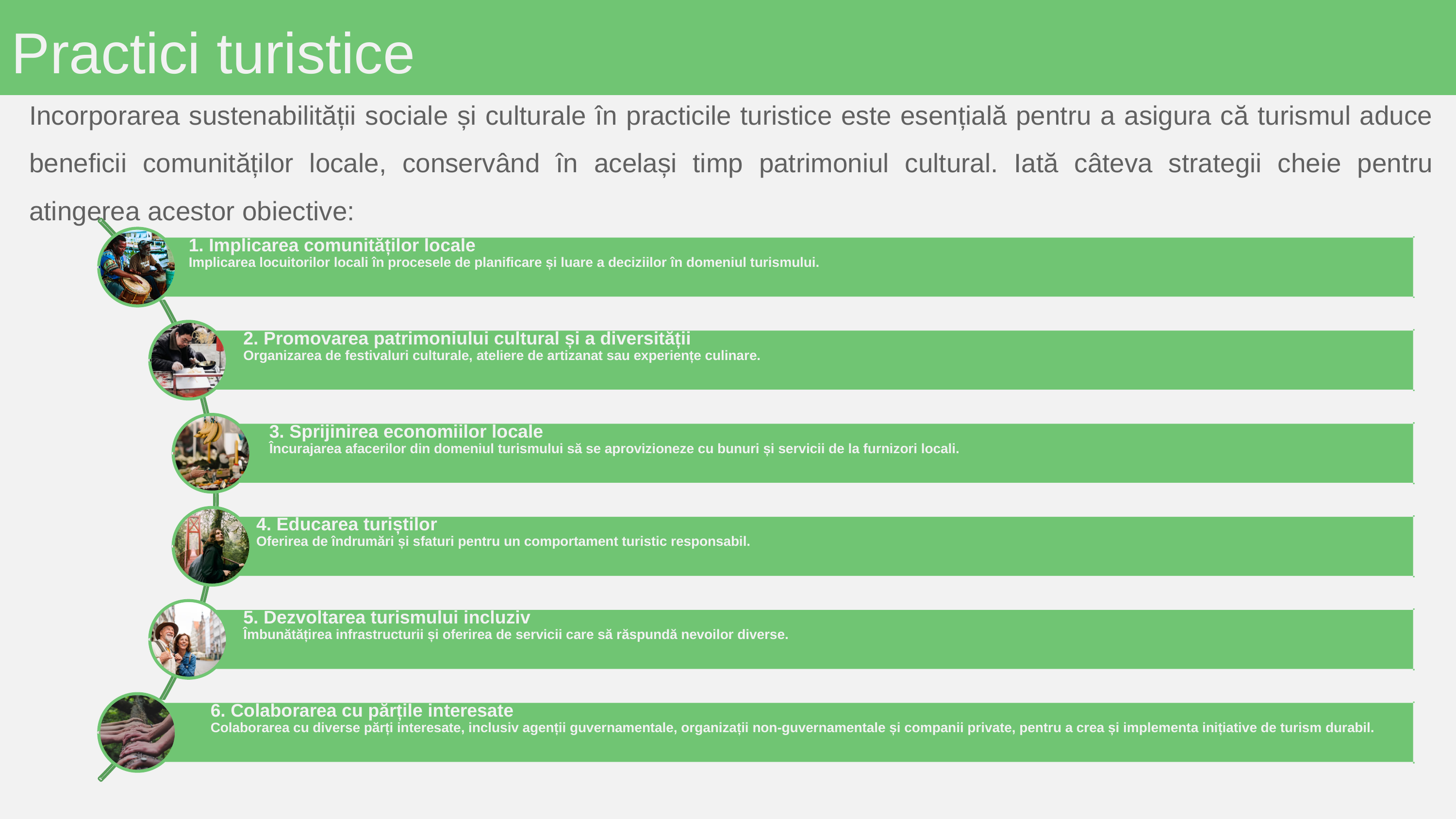

Practici turistice
Incorporarea sustenabilității sociale și culturale în practicile turistice este esențială pentru a asigura că turismul aduce beneficii comunităților locale, conservând în același timp patrimoniul cultural. Iată câteva strategii cheie pentru atingerea acestor obiective:

1. Implicarea comunităților locale
Implicarea locuitorilor locali în procesele de planificare și luare a deciziilor în domeniul turismului.

2. Promovarea patrimoniului cultural și a diversității
Organizarea de festivaluri culturale, ateliere de artizanat sau experiențe culinare.

3. Sprijinirea economiilor locale
Încurajarea afacerilor din domeniul turismului să se aprovizioneze cu bunuri și servicii de la furnizori locali.

4. Educarea turiștilor
Oferirea de îndrumări și sfaturi pentru un comportament turistic responsabil.

5. Dezvoltarea turismului incluziv
Îmbunătățirea infrastructurii și oferirea de servicii care să răspundă nevoilor diverse.

6. Colaborarea cu părțile interesate
Colaborarea cu diverse părți interesate, inclusiv agenții guvernamentale, organizații non-guvernamentale și companii private, pentru a crea și implementa inițiative de turism durabil.